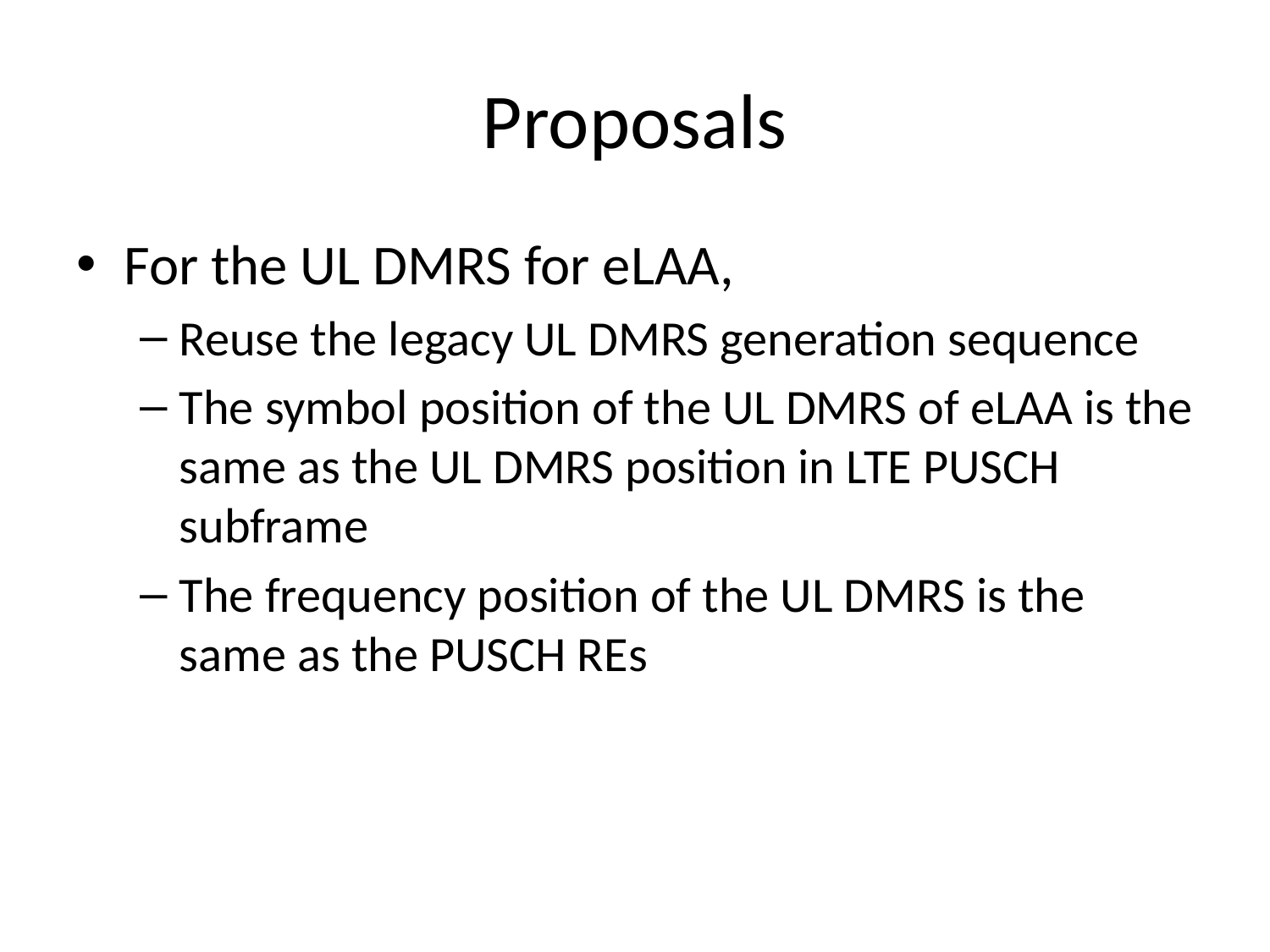

# Proposals
For the UL DMRS for eLAA,
Reuse the legacy UL DMRS generation sequence
The symbol position of the UL DMRS of eLAA is the same as the UL DMRS position in LTE PUSCH subframe
The frequency position of the UL DMRS is the same as the PUSCH REs